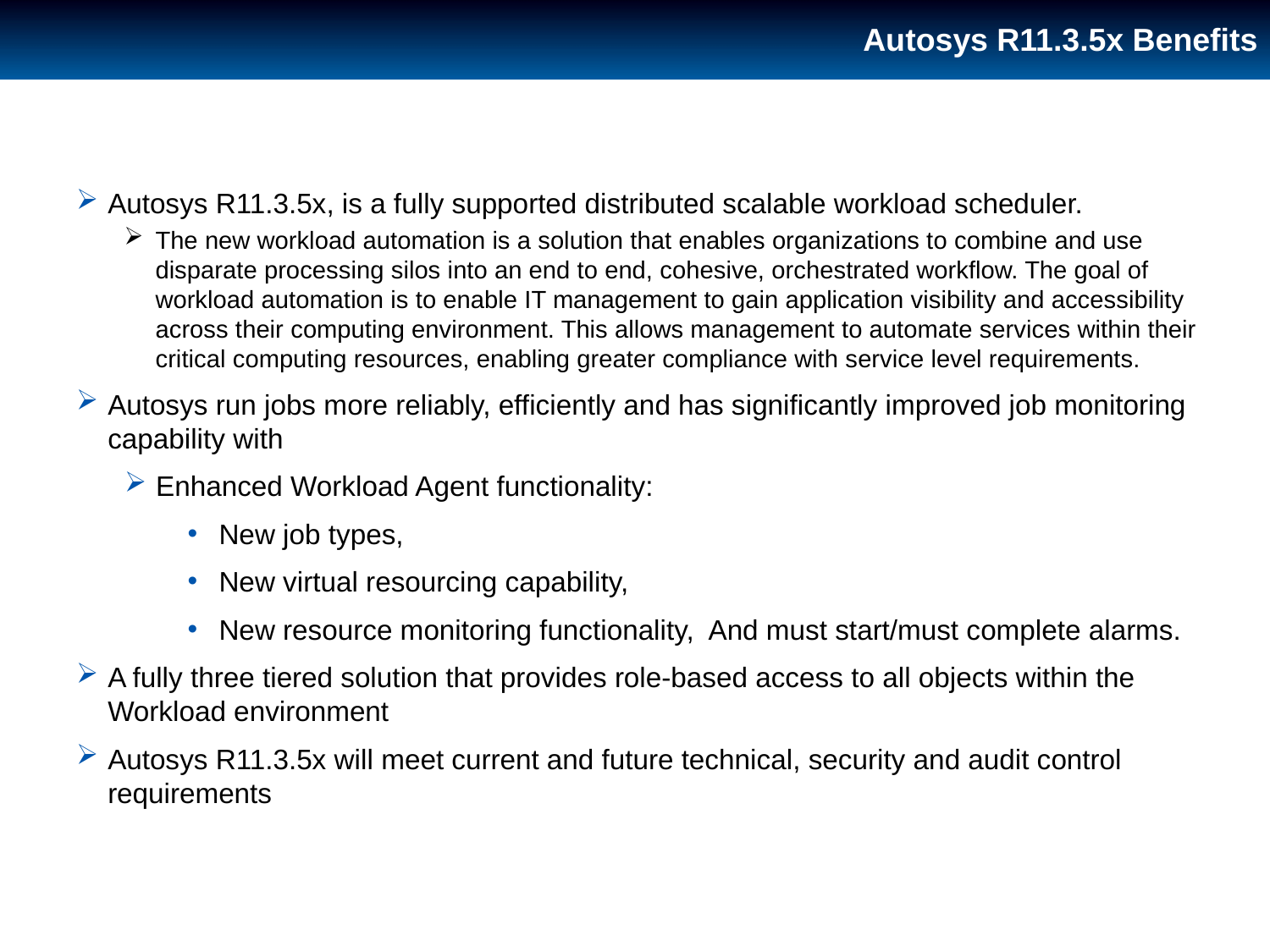

Autosys R11.3.5x Benefits
# Autosys New Features
Autosys R11.3.5x, is a fully supported distributed scalable workload scheduler.
The new workload automation is a solution that enables organizations to combine and use disparate processing silos into an end to end, cohesive, orchestrated workflow. The goal of workload automation is to enable IT management to gain application visibility and accessibility across their computing environment. This allows management to automate services within their critical computing resources, enabling greater compliance with service level requirements.
Autosys run jobs more reliably, efficiently and has significantly improved job monitoring capability with
Enhanced Workload Agent functionality:
New job types,
New virtual resourcing capability,
New resource monitoring functionality,  And must start/must complete alarms.
A fully three tiered solution that provides role-based access to all objects within the Workload environment
Autosys R11.3.5x will meet current and future technical, security and audit control requirements